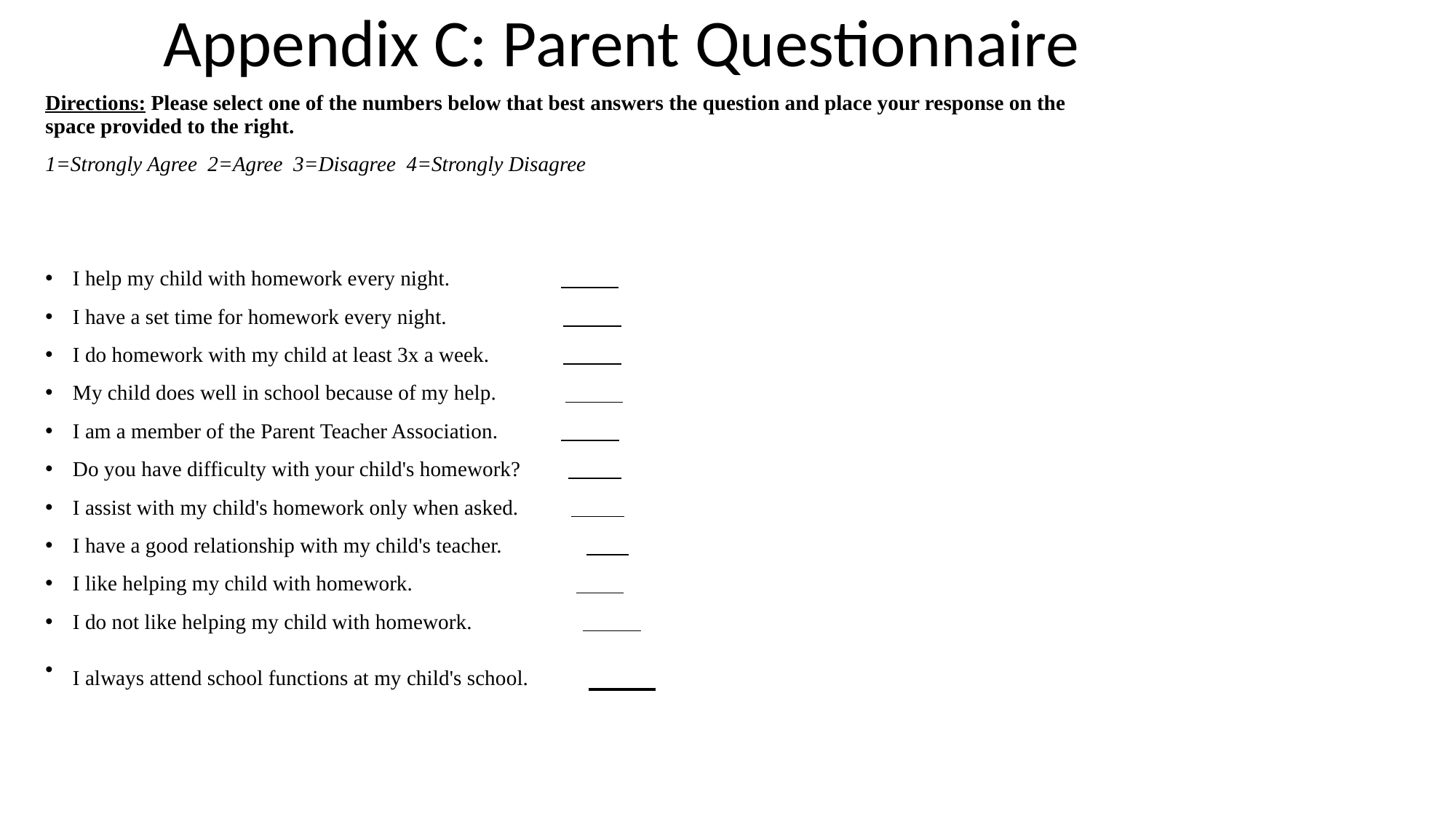

# Appendix C: Parent Questionnaire
Directions: Please select one of the numbers below that best answers the question and place your response on the space provided to the right.
1=Strongly Agree  2=Agree  3=Disagree  4=Strongly Disagree

I help my child with homework every night.
I have a set time for homework every night.
I do homework with my child at least 3x a week.
My child does well in school because of my help.
I am a member of the Parent Teacher Association.
Do you have difficulty with your child's homework?
I assist with my child's homework only when asked.
I have a good relationship with my child's teacher.
I like helping my child with homework.
I do not like helping my child with homework.
I always attend school functions at my child's school.